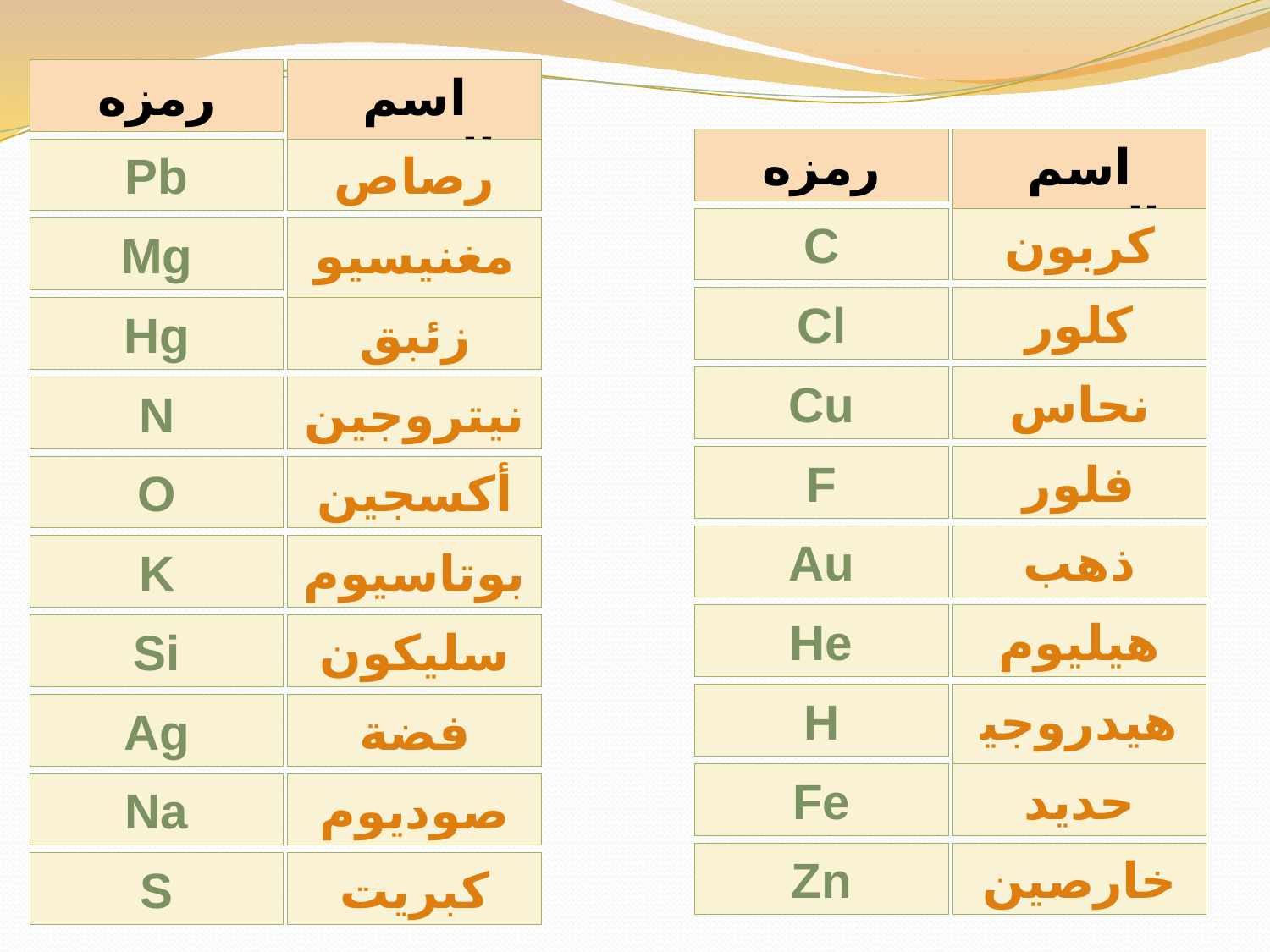

رمزه
اسم العنصر
رمزه
اسم العنصر
Pb
رصاص
C
كربون
Mg
مغنيسيوم
Cl
كلور
Hg
زئبق
Cu
نحاس
N
نيتروجين
F
فلور
O
أكسجين
Au
ذهب
K
بوتاسيوم
He
هيليوم
Si
سليكون
H
هيدروجين
Ag
فضة
Fe
حديد
Na
صوديوم
Zn
خارصين
S
كبريت